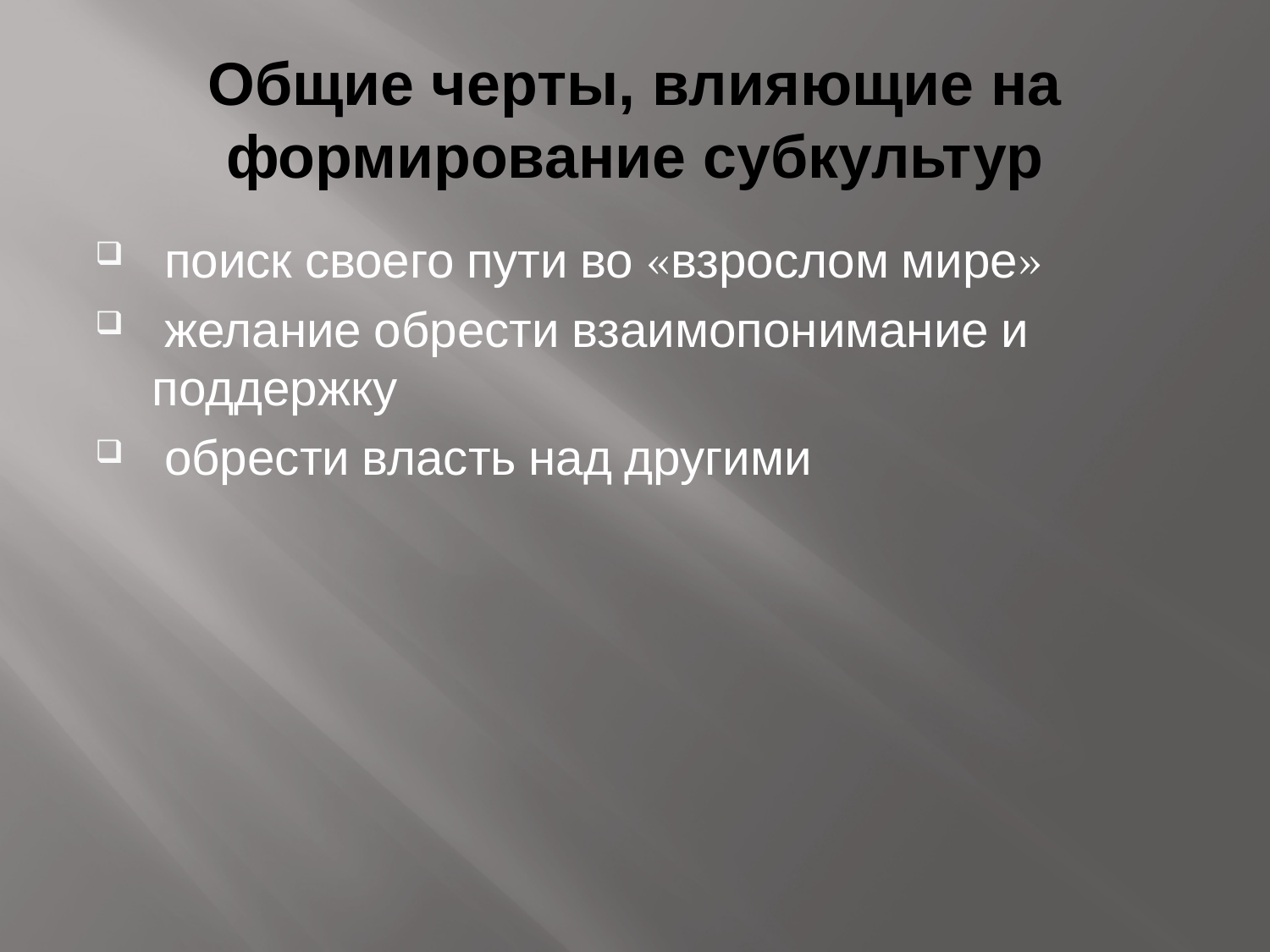

# Общие черты, влияющие на формирование субкультур
 поиск своего пути во «взрослом мире»
 желание обрести взаимопонимание и поддержку
 обрести власть над другими